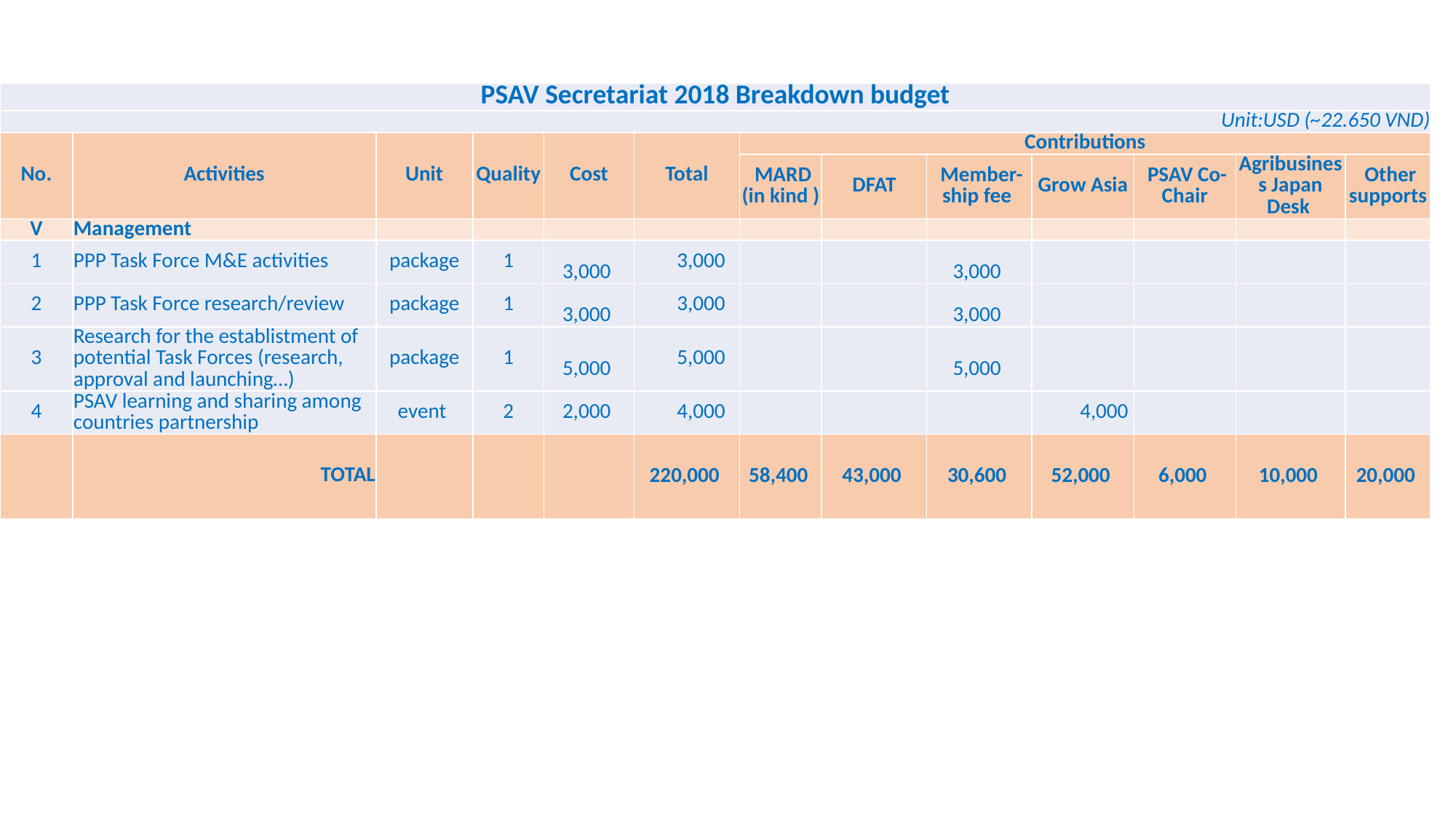

#
| PSAV Secretariat 2018 Breakdown budget |  |  |  |  |  |  |  |  |  |  |  |  |
| --- | --- | --- | --- | --- | --- | --- | --- | --- | --- | --- | --- | --- |
| Unit:USD (~22.650 VND) |  |  |  |  |  |  |  |  |  |  |  |  |
| No. | Activities | Unit | Quality | Cost | Total | Contributions |  |  |  |  |  |  |
|  |  |  |  |  |  | MARD (in kind ) | DFAT | Member-ship fee | Grow Asia | PSAV Co-Chair | Agribusiness Japan Desk | Other supports |
| V | Management |  |  |  |  |  |  |  |  |  |  |  |
| 1 | PPP Task Force M&E activities | package | 1 | 3,000 | 3,000 |  |  | 3,000 |  |  |  |  |
| 2 | PPP Task Force research/review | package | 1 | 3,000 | 3,000 |  |  | 3,000 |  |  |  |  |
| 3 | Research for the establistment of potential Task Forces (research, approval and launching…) | package | 1 | 5,000 | 5,000 |  |  | 5,000 |  |  |  |  |
| 4 | PSAV learning and sharing among countries partnership | event | 2 | 2,000 | 4,000 |  |  |  | 4,000 |  |  |  |
|  | TOTAL |  |  |  | 220,000 | 58,400 | 43,000 | 30,600 | 52,000 | 6,000 | 10,000 | 20,000 |